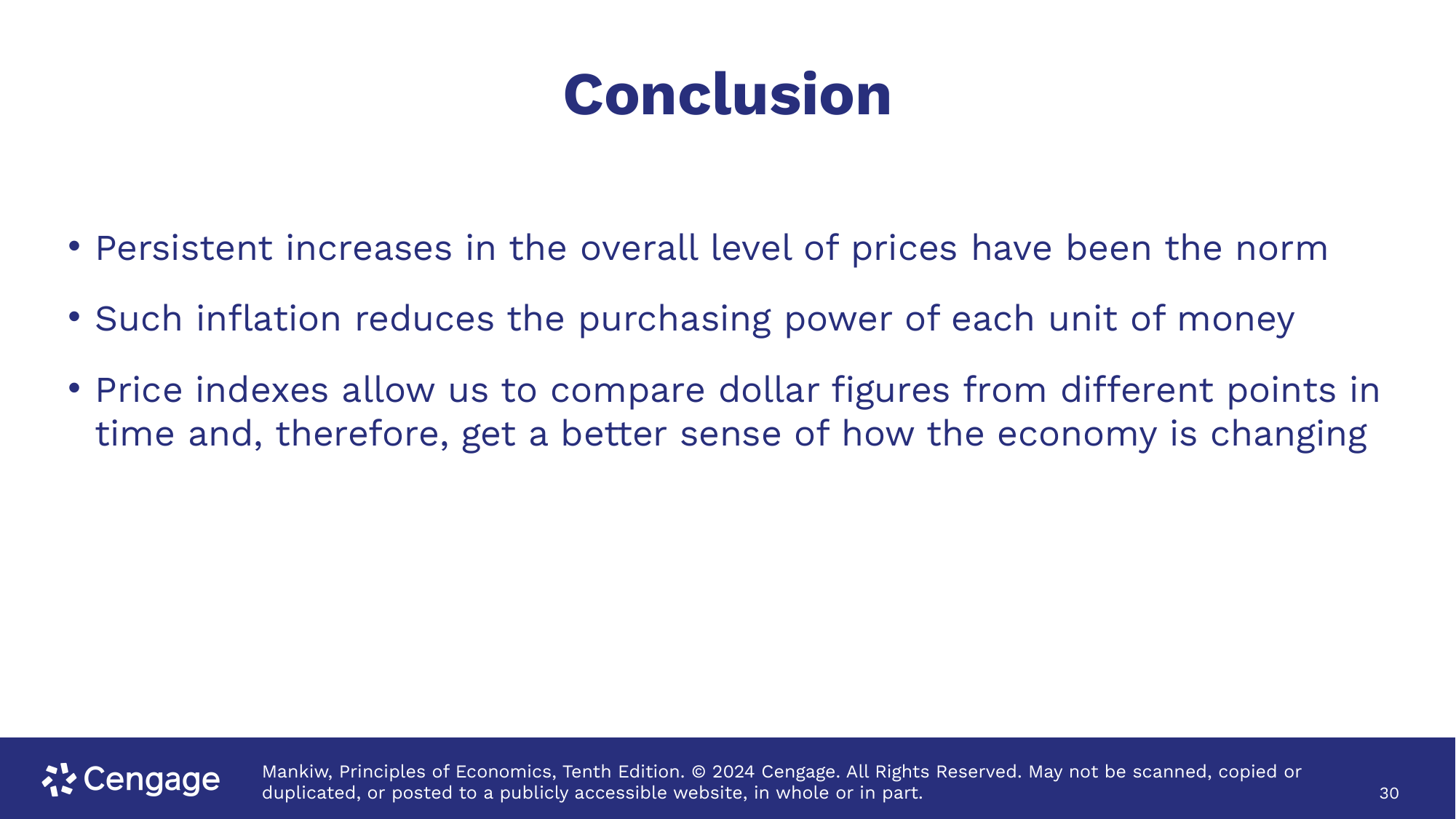

# Conclusion
Persistent increases in the overall level of prices have been the norm
Such inflation reduces the purchasing power of each unit of money
Price indexes allow us to compare dollar figures from different points in time and, therefore, get a better sense of how the economy is changing